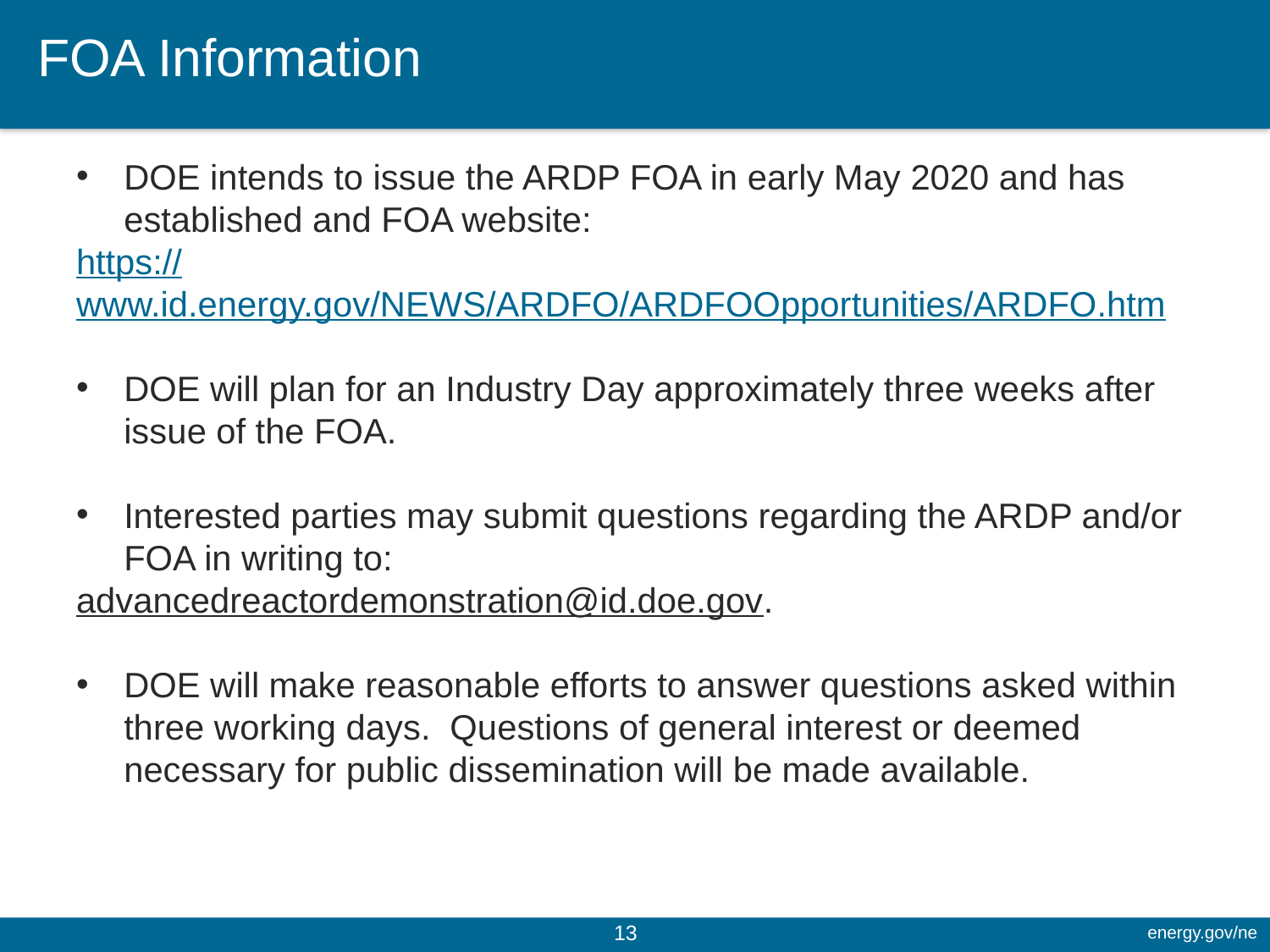

# FOA Information
DOE intends to issue the ARDP FOA in early May 2020 and has established and FOA website:
https://www.id.energy.gov/NEWS/ARDFO/ARDFOOpportunities/ARDFO.htm

DOE will plan for an Industry Day approximately three weeks after issue of the FOA.

Interested parties may submit questions regarding the ARDP and/or FOA in writing to:
advancedreactordemonstration@id.doe.gov.

DOE will make reasonable efforts to answer questions asked within three working days.  Questions of general interest or deemed necessary for public dissemination will be made available.